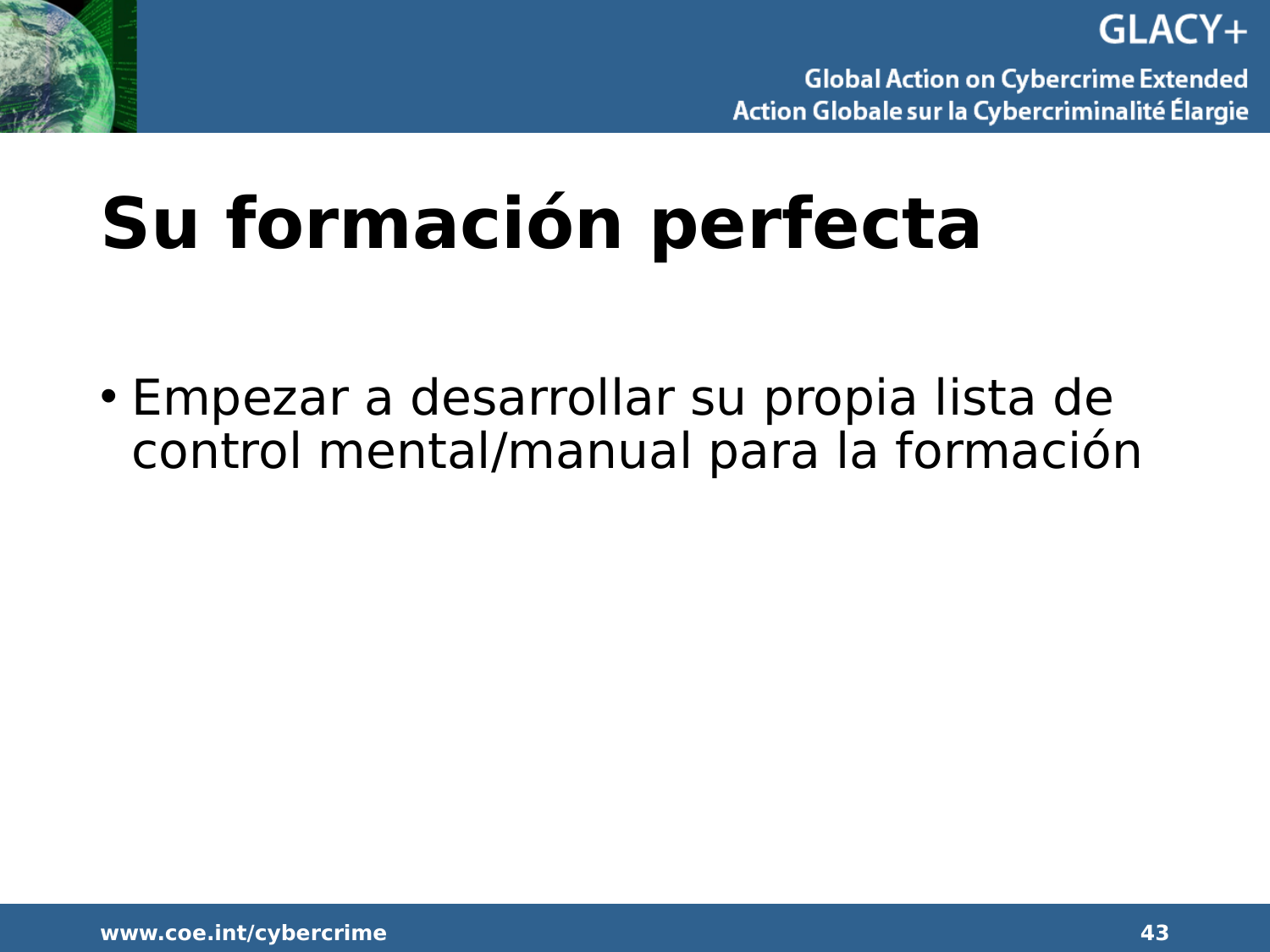

# Su formación perfecta
Empezar a desarrollar su propia lista de control mental/manual para la formación
www.coe.int/cybercrime
43